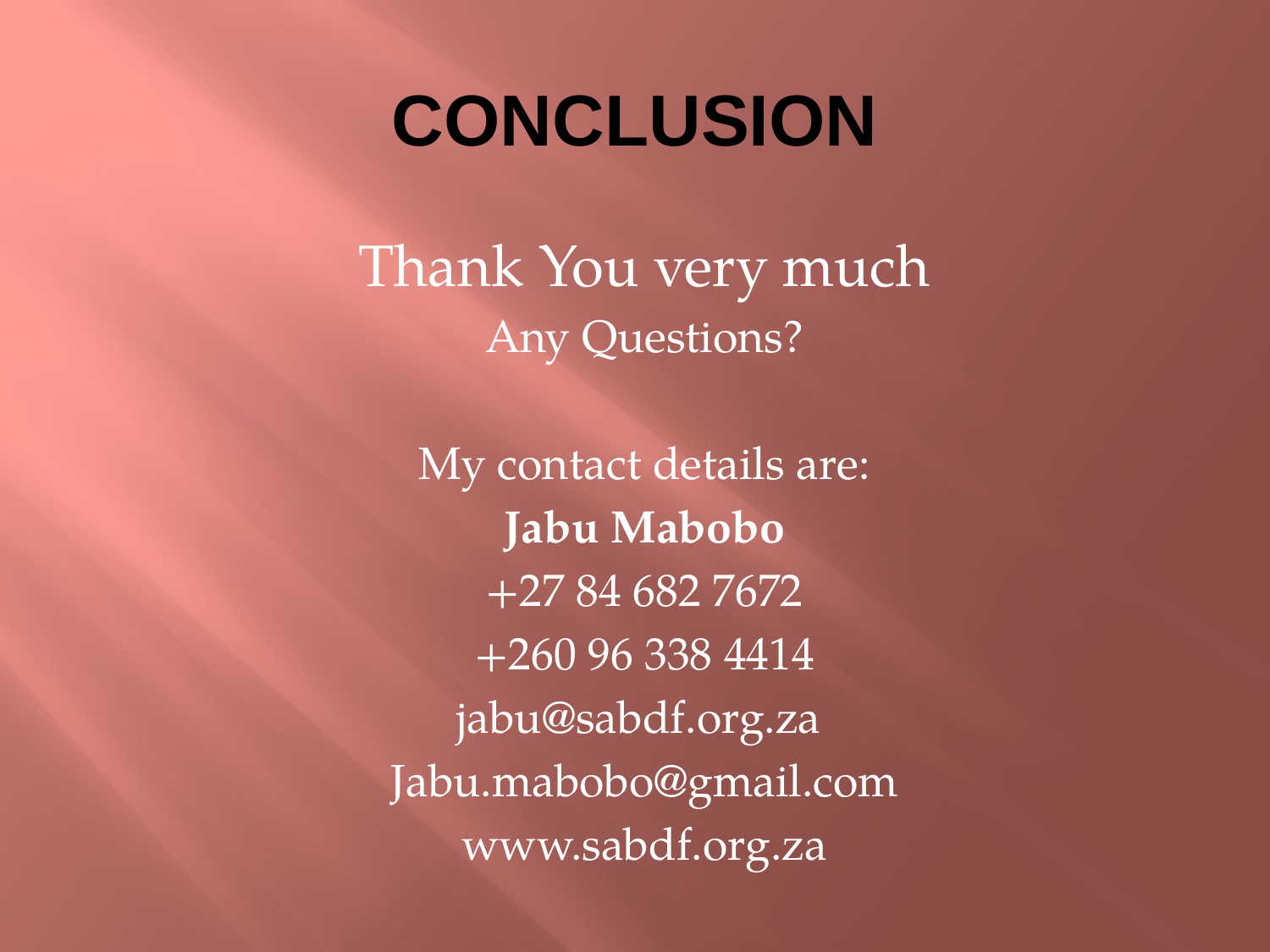

# CONCLUSION
Thank You very much
Any Questions?

My contact details are:
Jabu Mabobo
+27 84 682 7672
+260 96 338 4414
jabu@sabdf.org.za
Jabu.mabobo@gmail.com
www.sabdf.org.za